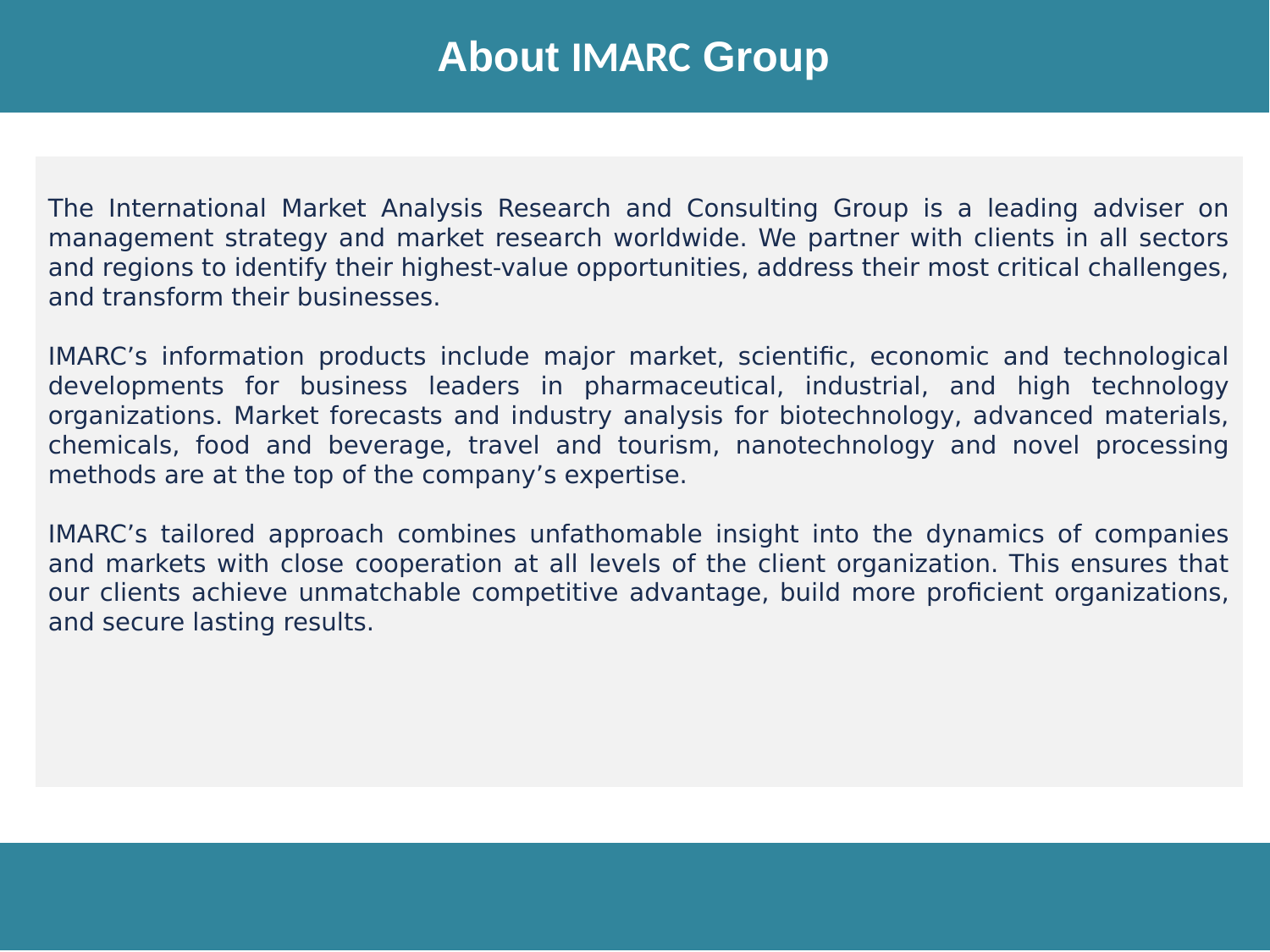

About IMARC Group

Report Description

The International Market Analysis Research and Consulting Group is a leading adviser on management strategy and market research worldwide. We partner with clients in all sectors and regions to identify their highest-value opportunities, address their most critical challenges, and transform their businesses.

IMARC’s information products include major market, scientific, economic and technological developments for business leaders in pharmaceutical, industrial, and high technology organizations. Market forecasts and industry analysis for biotechnology, advanced materials, chemicals, food and beverage, travel and tourism, nanotechnology and novel processing methods are at the top of the company’s expertise.

IMARC’s tailored approach combines unfathomable insight into the dynamics of companies and markets with close cooperation at all levels of the client organization. This ensures that our clients achieve unmatchable competitive advantage, build more proficient organizations, and secure lasting results.